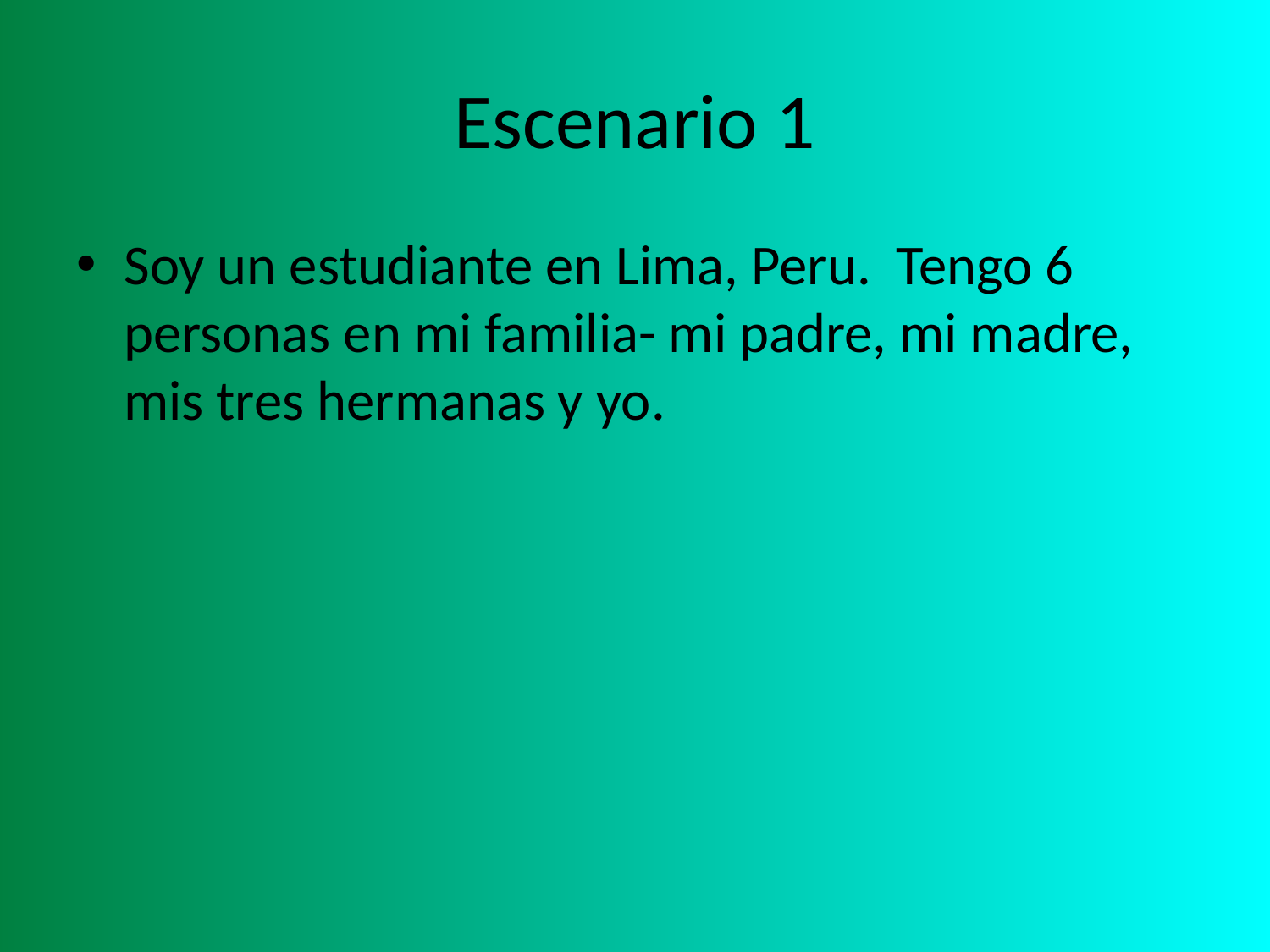

# Escenario 1
Soy un estudiante en Lima, Peru.  Tengo 6 personas en mi familia- mi padre, mi madre, mis tres hermanas y yo.